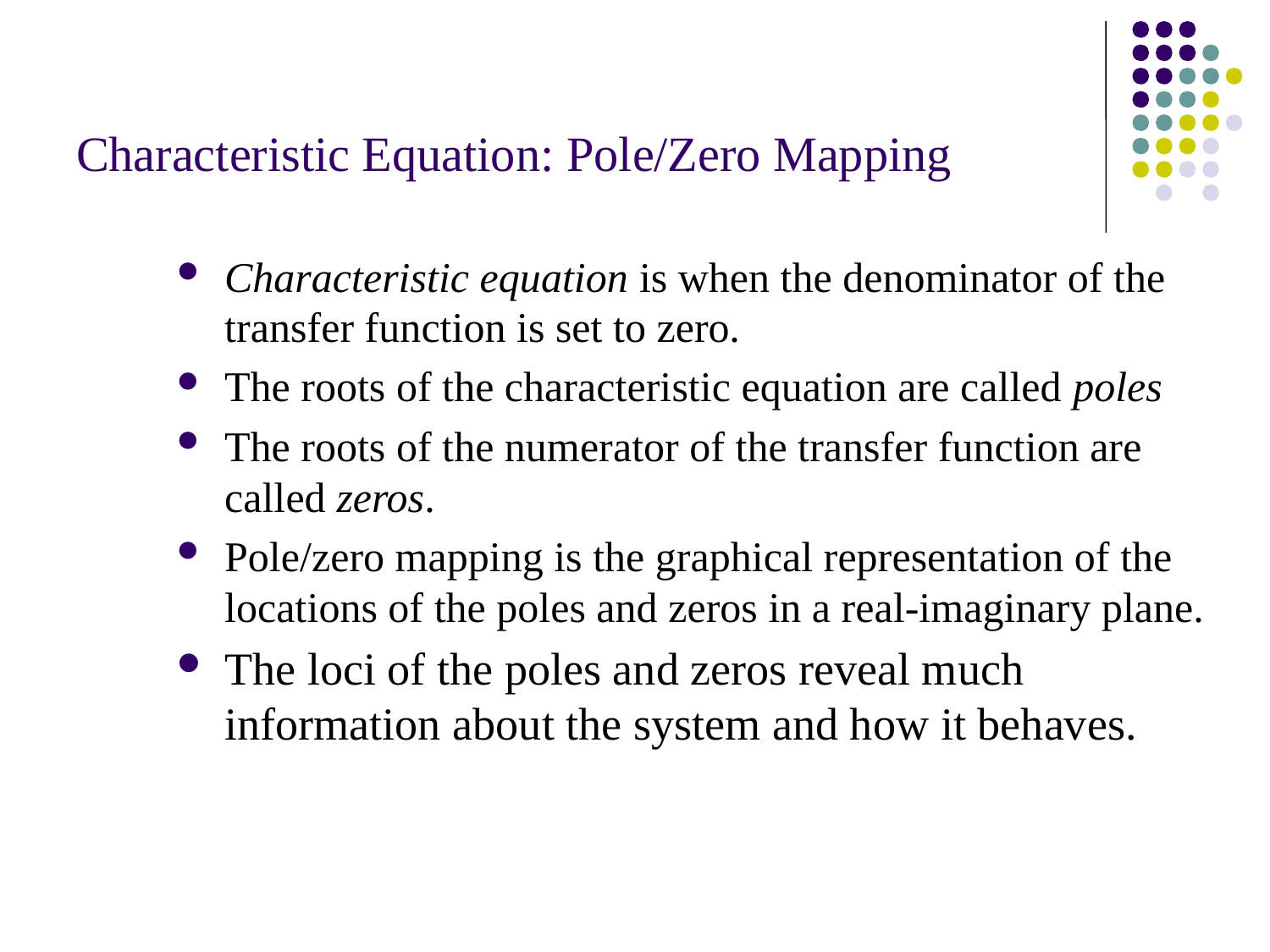

# Characteristic Equation: Pole/Zero Mapping
Characteristic equation is when the denominator of the transfer function is set to zero.
The roots of the characteristic equation are called poles
The roots of the numerator of the transfer function are called zeros.
Pole/zero mapping is the graphical representation of the locations of the poles and zeros in a real-imaginary plane.
The loci of the poles and zeros reveal much information about the system and how it behaves.